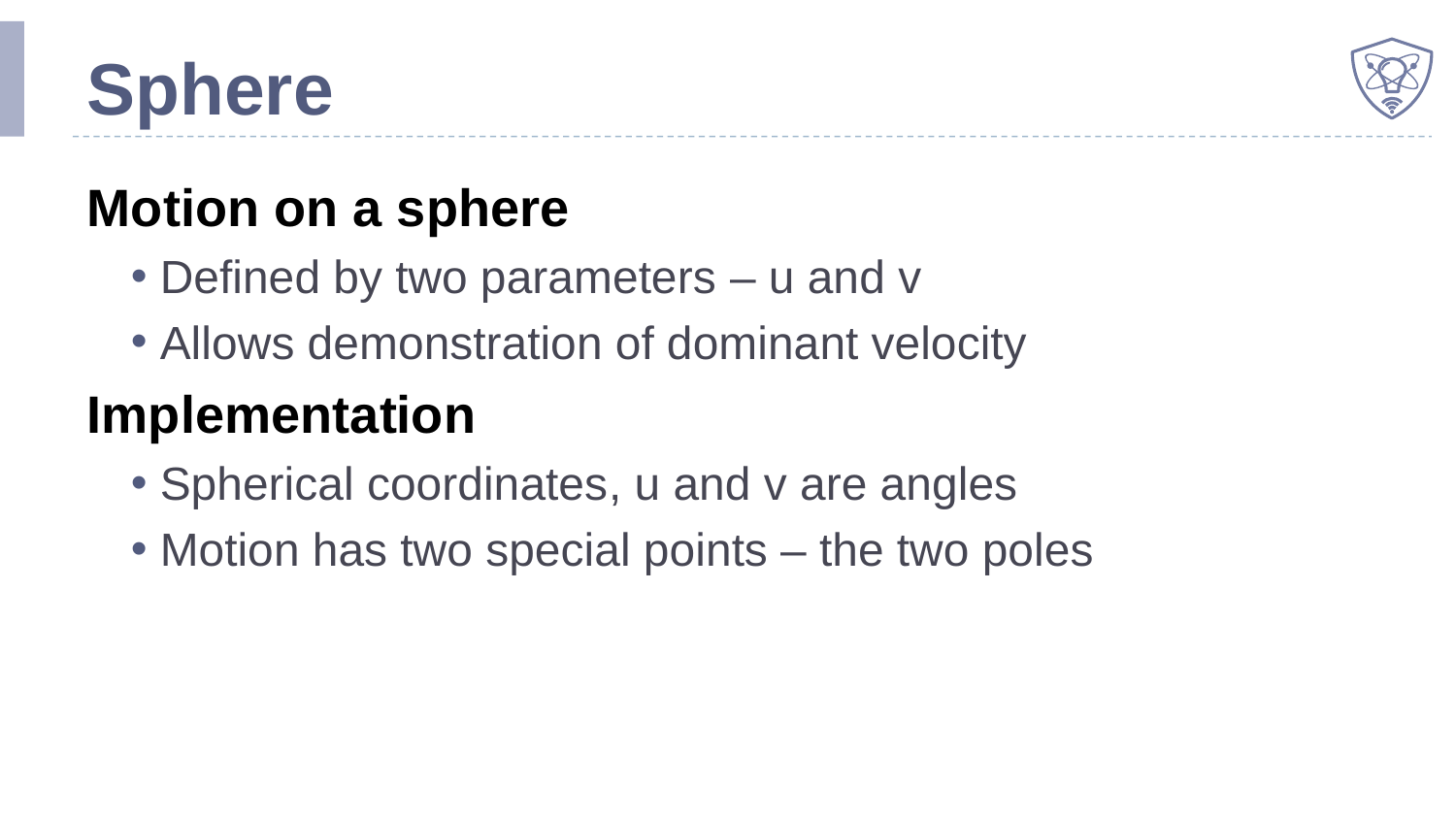

# Sphere
Motion on a sphere
Defined by two parameters – u and v
Allows demonstration of dominant velocity
Implementation
Spherical coordinates, u and v are angles
Motion has two special points – the two poles